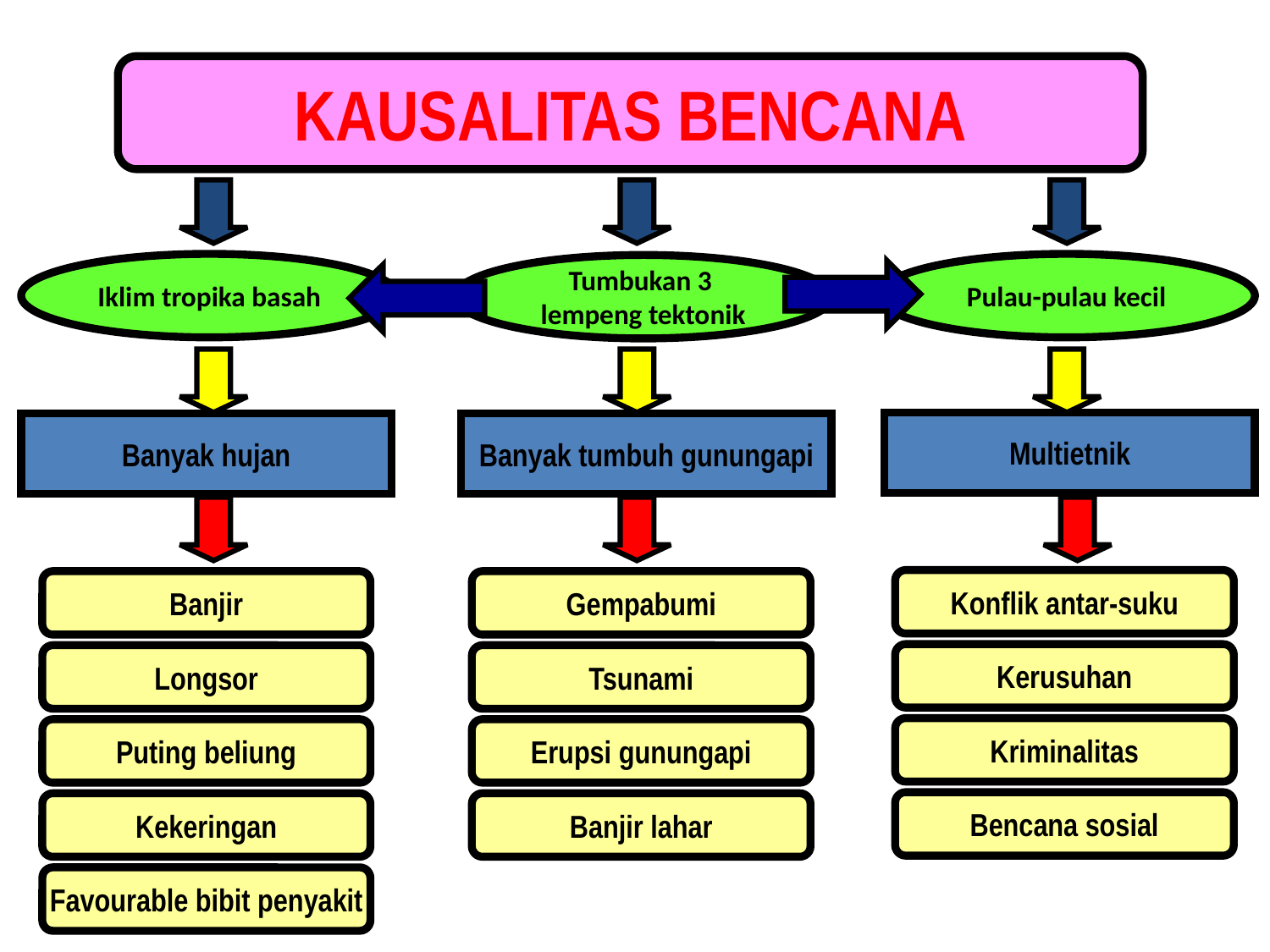

KAUSALITAS BENCANA

Iklim tropika basah
Tumbukan 3
lempeng tektonik

Banyak hujan
Banyak tumbuh gunungapi

Konflik antar-suku
Banjir
Gempabumi
Kerusuhan
Longsor
Tsunami
Kriminalitas
Puting beliung
Erupsi gunungapi
Bencana sosial
Kekeringan
Banjir lahar
Favourable bibit penyakit
Pulau-pulau kecil
Multietnik